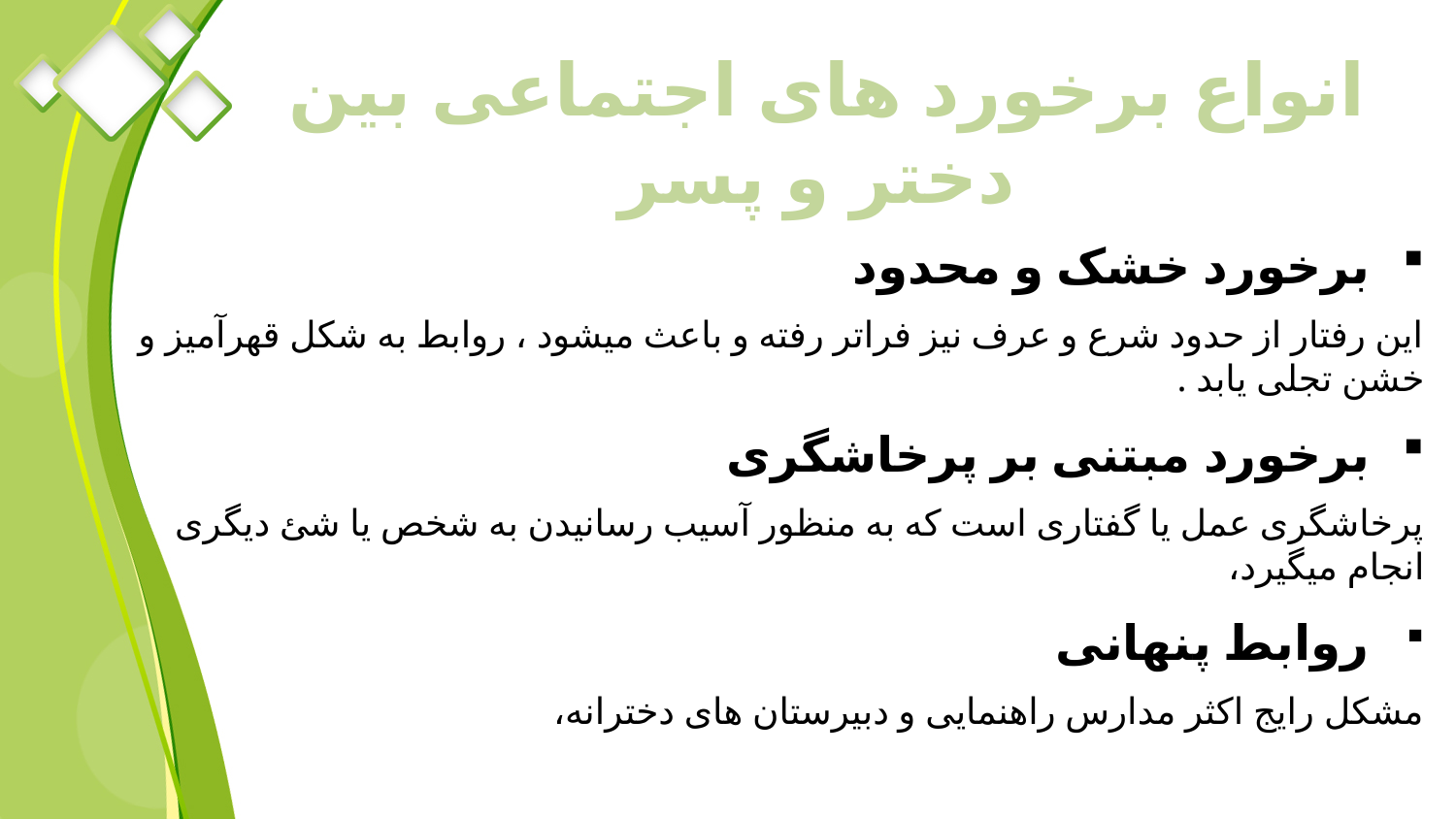

انواع برخورد های اجتماعی بین دختر و پسر
برخورد خشک و محدود
این رفتار از حدود شرع و عرف نیز فراتر رفته و باعث میشود ، روابط به شکل قهرآمیز و خشن تجلی یابد .
برخورد مبتنی بر پرخاشگری
پرخاشگری عمل یا گفتاری است که به منظور آسیب رسانیدن به شخص یا شئ دیگری انجام میگیرد،
 روابط پنهانی
مشکل رایج اکثر مدارس راهنمایی و دبیرستان های دخترانه،